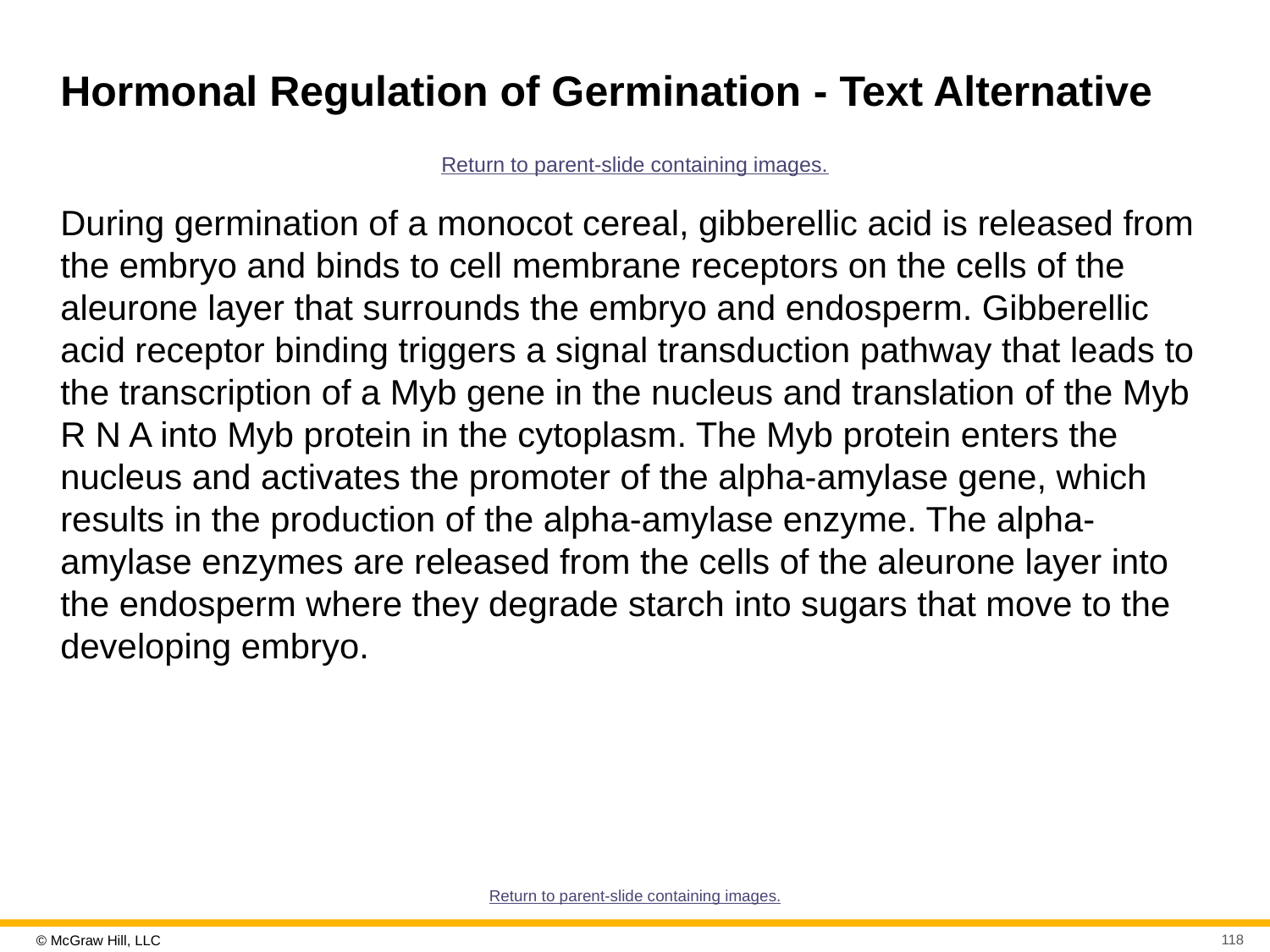

# Hormonal Regulation of Germination - Text Alternative
Return to parent-slide containing images.
During germination of a monocot cereal, gibberellic acid is released from the embryo and binds to cell membrane receptors on the cells of the aleurone layer that surrounds the embryo and endosperm. Gibberellic acid receptor binding triggers a signal transduction pathway that leads to the transcription of a Myb gene in the nucleus and translation of the Myb R N A into Myb protein in the cytoplasm. The Myb protein enters the nucleus and activates the promoter of the alpha-amylase gene, which results in the production of the alpha-amylase enzyme. The alpha-amylase enzymes are released from the cells of the aleurone layer into the endosperm where they degrade starch into sugars that move to the developing embryo.
Return to parent-slide containing images.
118